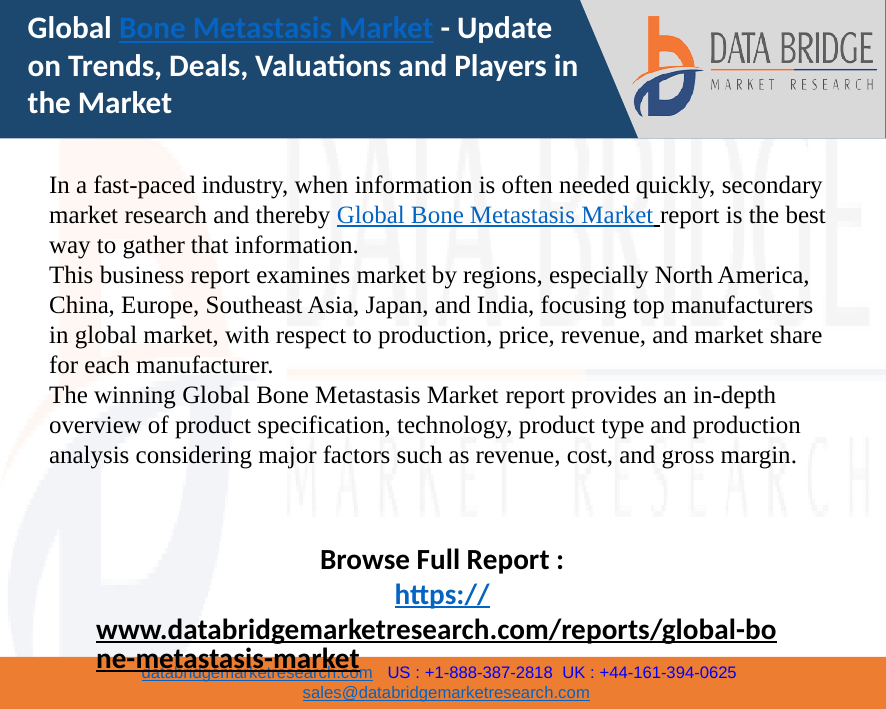

Global Bone Metastasis Market - Update on Trends, Deals, Valuations and Players in the Market
In a fast-paced industry, when information is often needed quickly, secondary market research and thereby Global Bone Metastasis Market report is the best way to gather that information.
This business report examines market by regions, especially North America, China, Europe, Southeast Asia, Japan, and India, focusing top manufacturers in global market, with respect to production, price, revenue, and market share for each manufacturer.
The winning Global Bone Metastasis Market report provides an in-depth overview of product specification, technology, product type and production analysis considering major factors such as revenue, cost, and gross margin.
Browse Full Report :
https://www.databridgemarketresearch.com/reports/global-bone-metastasis-market
1